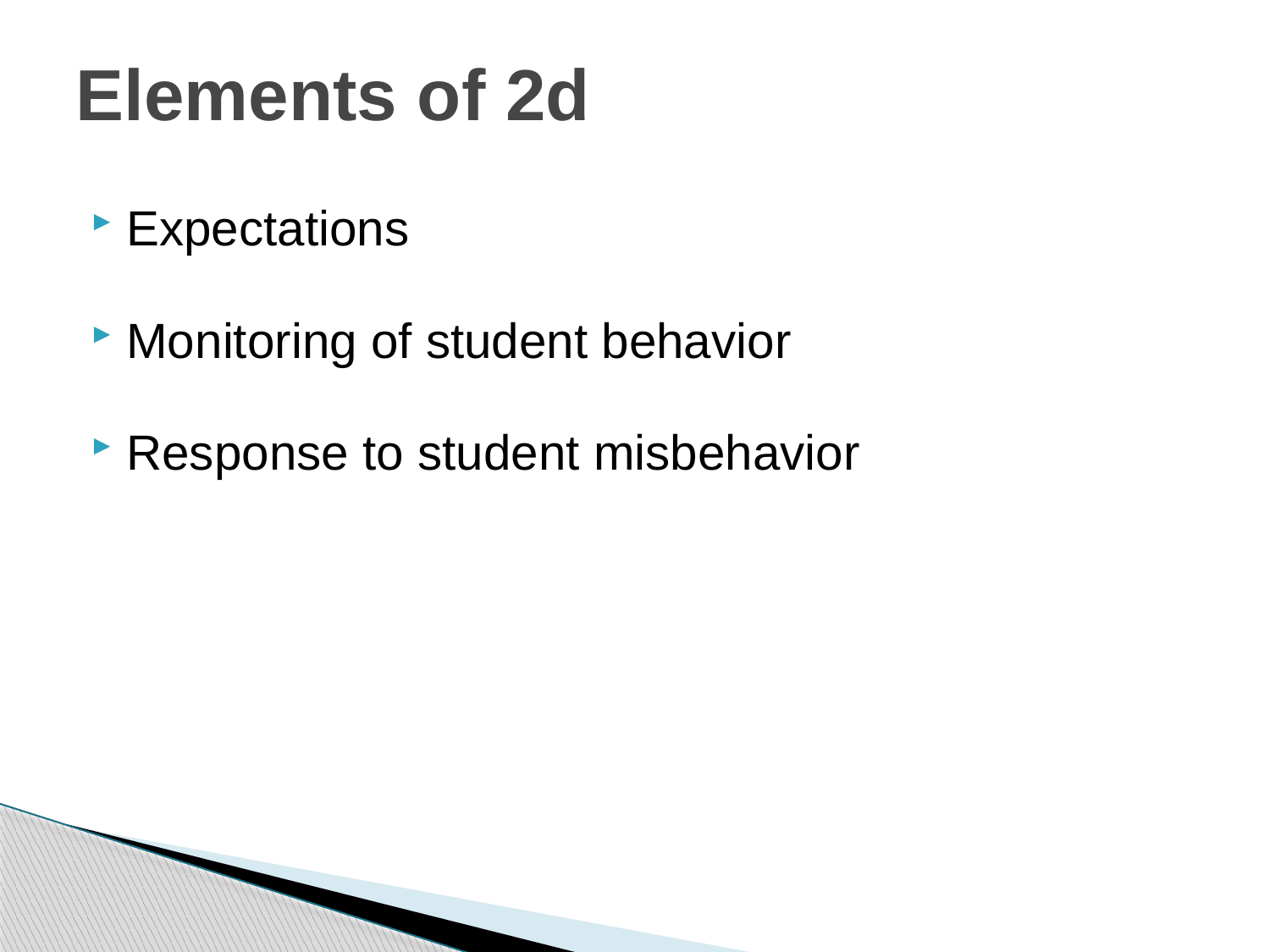

Elements of 2d
Expectations
Monitoring of student behavior
Response to student misbehavior